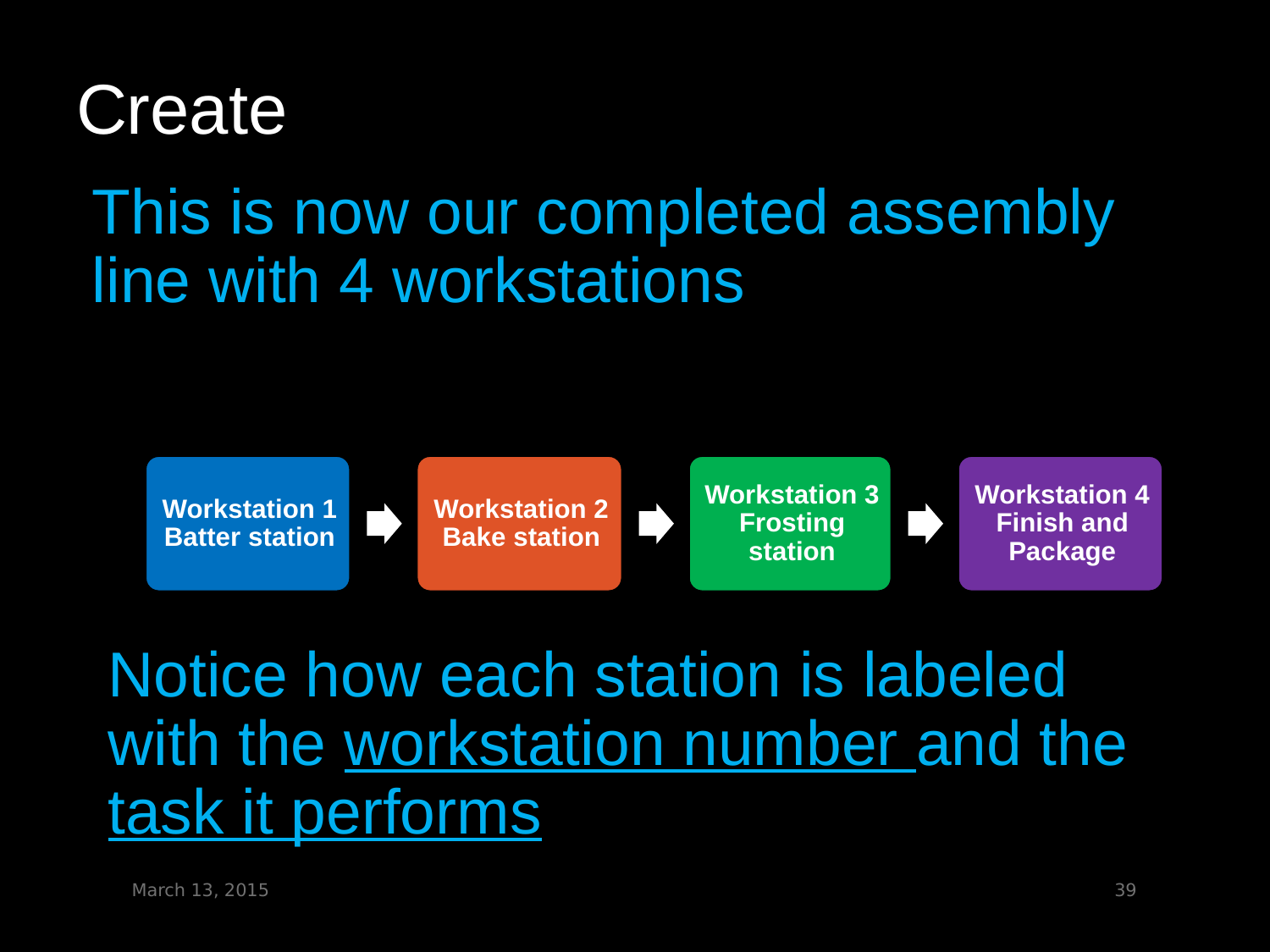

# Create
This is now our completed assembly line with 4 workstations

Workstation 1
Batter station

Workstation 2
Bake station

Workstation 3
Frosting station

Workstation 4
Finish and Package
Notice how each station is labeled with the workstation number and the task it performs

March 13, 2015
39